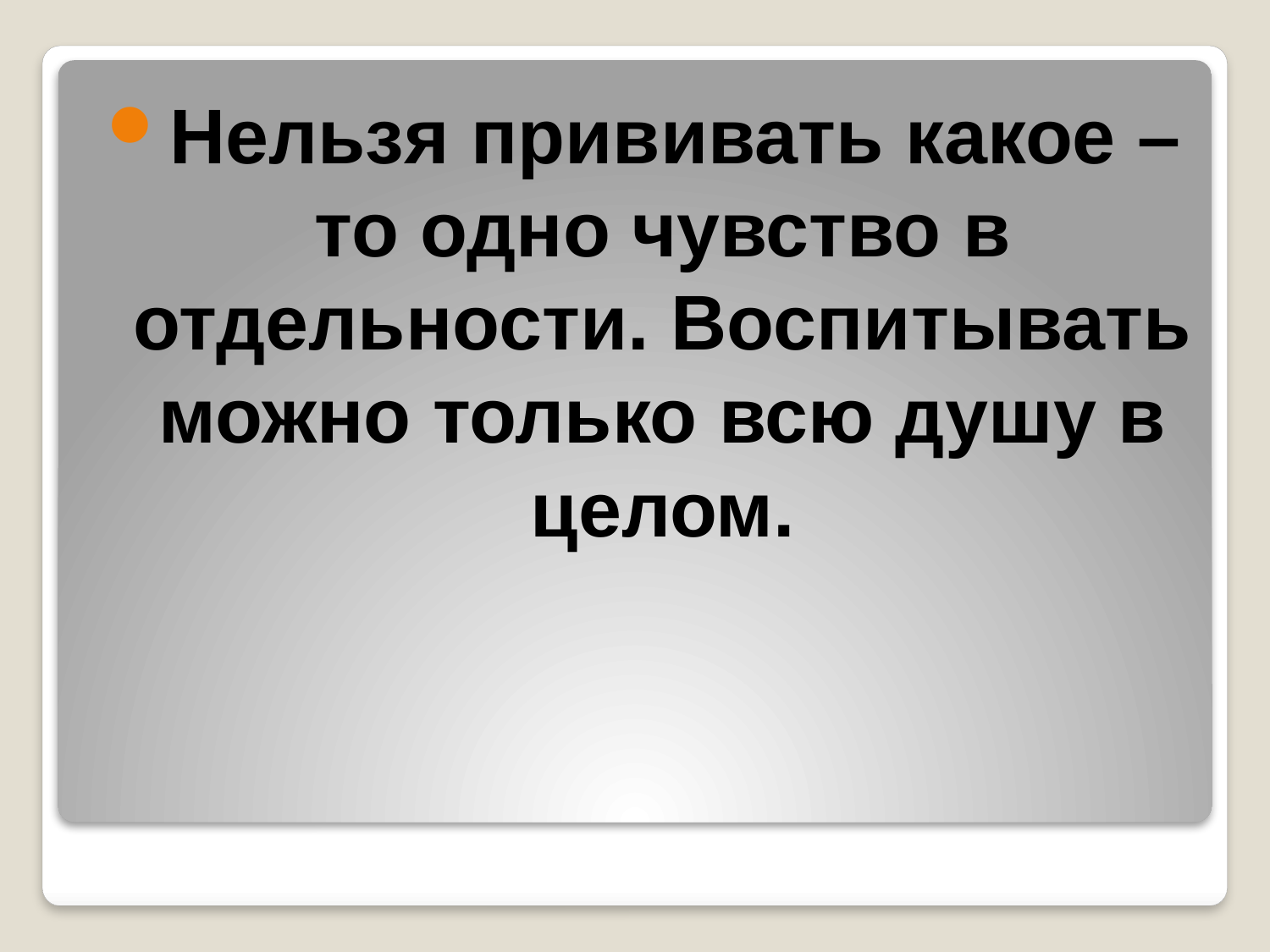

Нельзя прививать какое – то одно чувство в отдельности. Воспитывать можно только всю душу в целом.
#